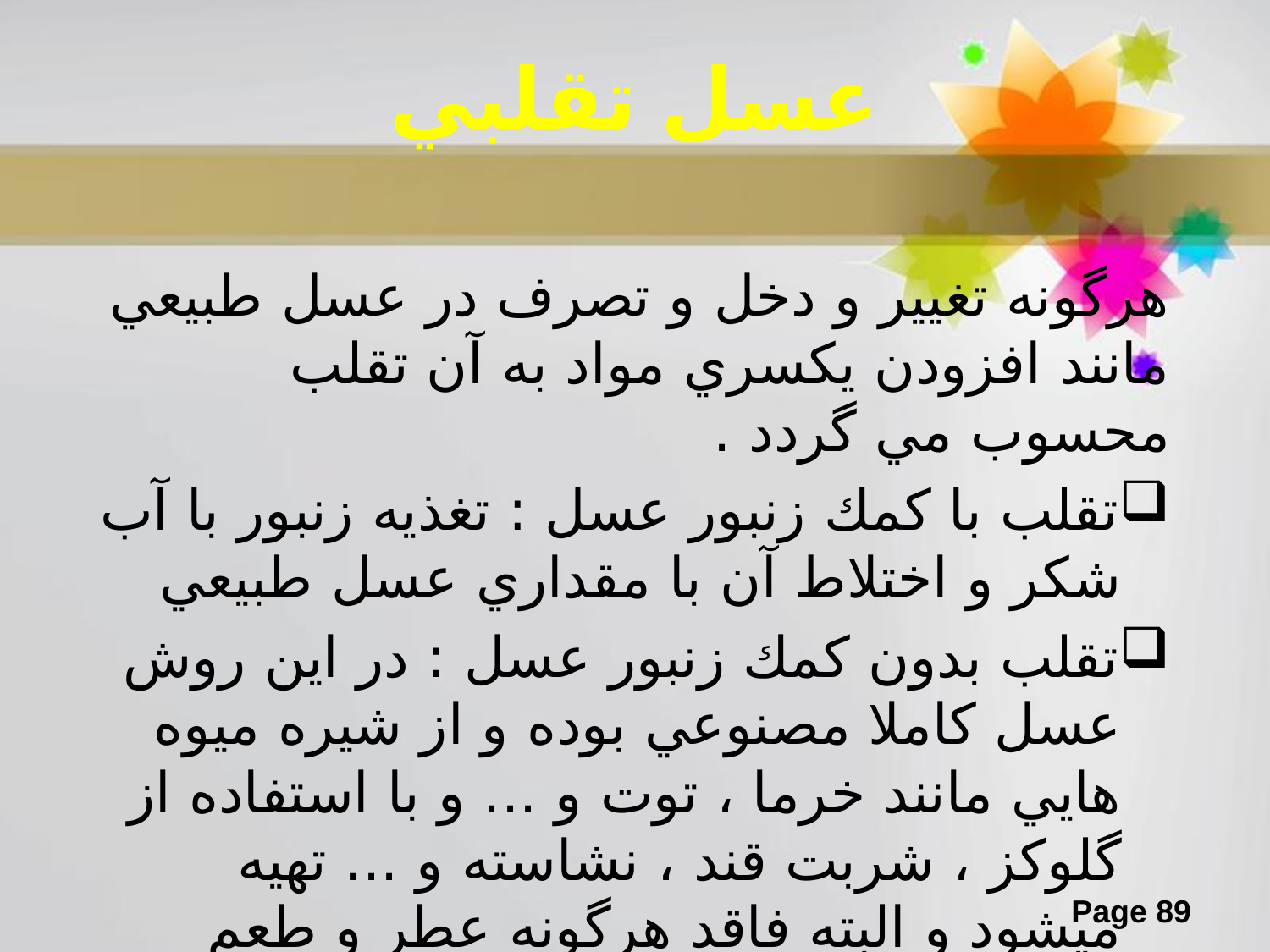

# عسل تقلبي
هرگونه تغيير و دخل و تصرف در عسل طبيعي مانند افزودن يكسري مواد به آن تقلب محسوب مي گردد .
تقلب با كمك زنبور عسل : تغذيه زنبور با آب شكر و اختلاط آن با مقداري عسل طبيعي
تقلب بدون كمك زنبور عسل : در اين روش عسل كاملا مصنوعي بوده و از شيره ميوه هايي مانند خرما ، توت و ... و با استفاده از گلوكز ، شربت قند ، نشاسته و ... تهيه ميشود و البته فاقد هرگونه عطر و طعم عسل طبيعي مي باشد .